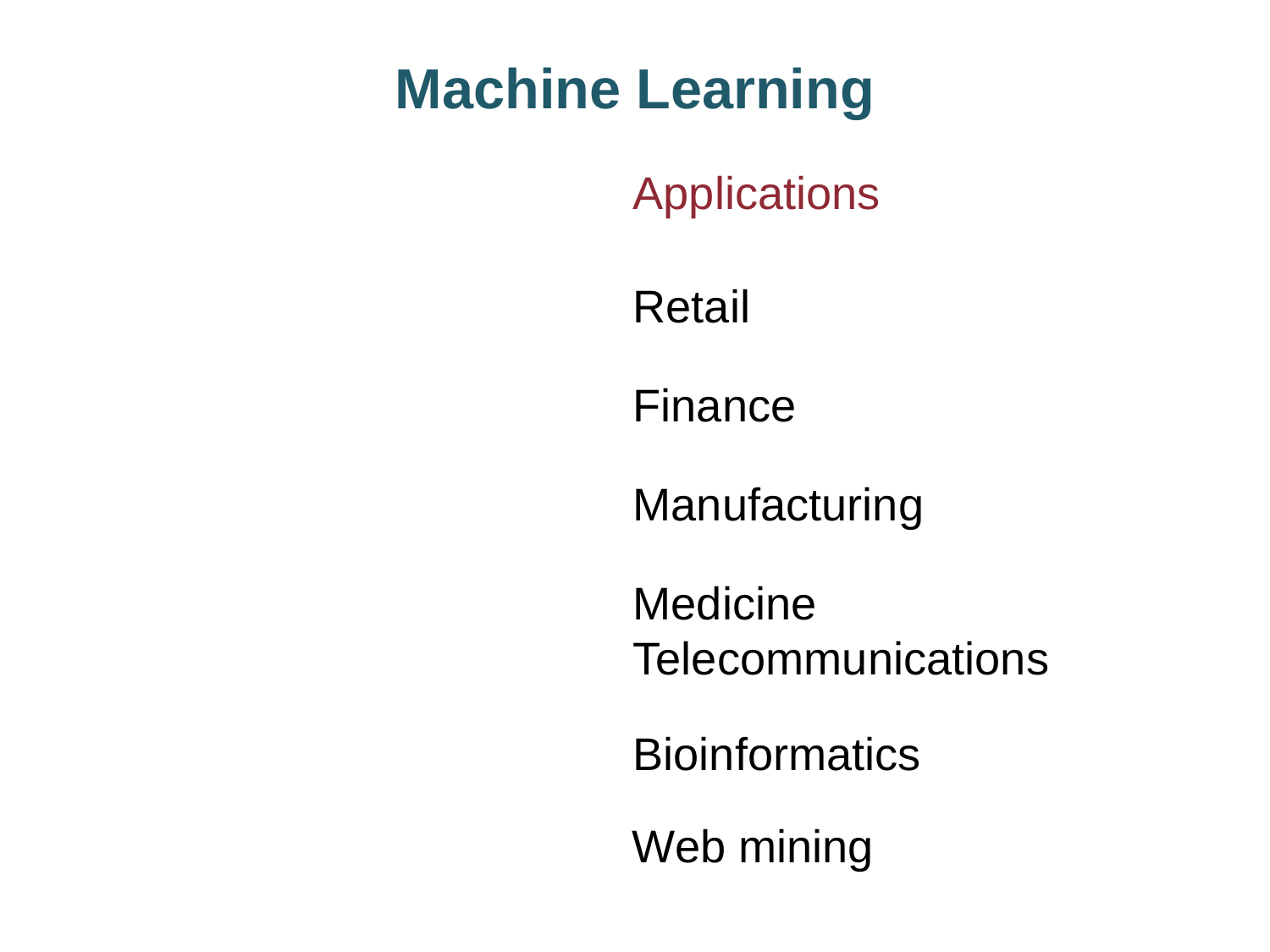

Machine Learning
Applications
Retail
Finance
Manufacturing
Medicine
Telecommunications
Bioinformatics
Web mining